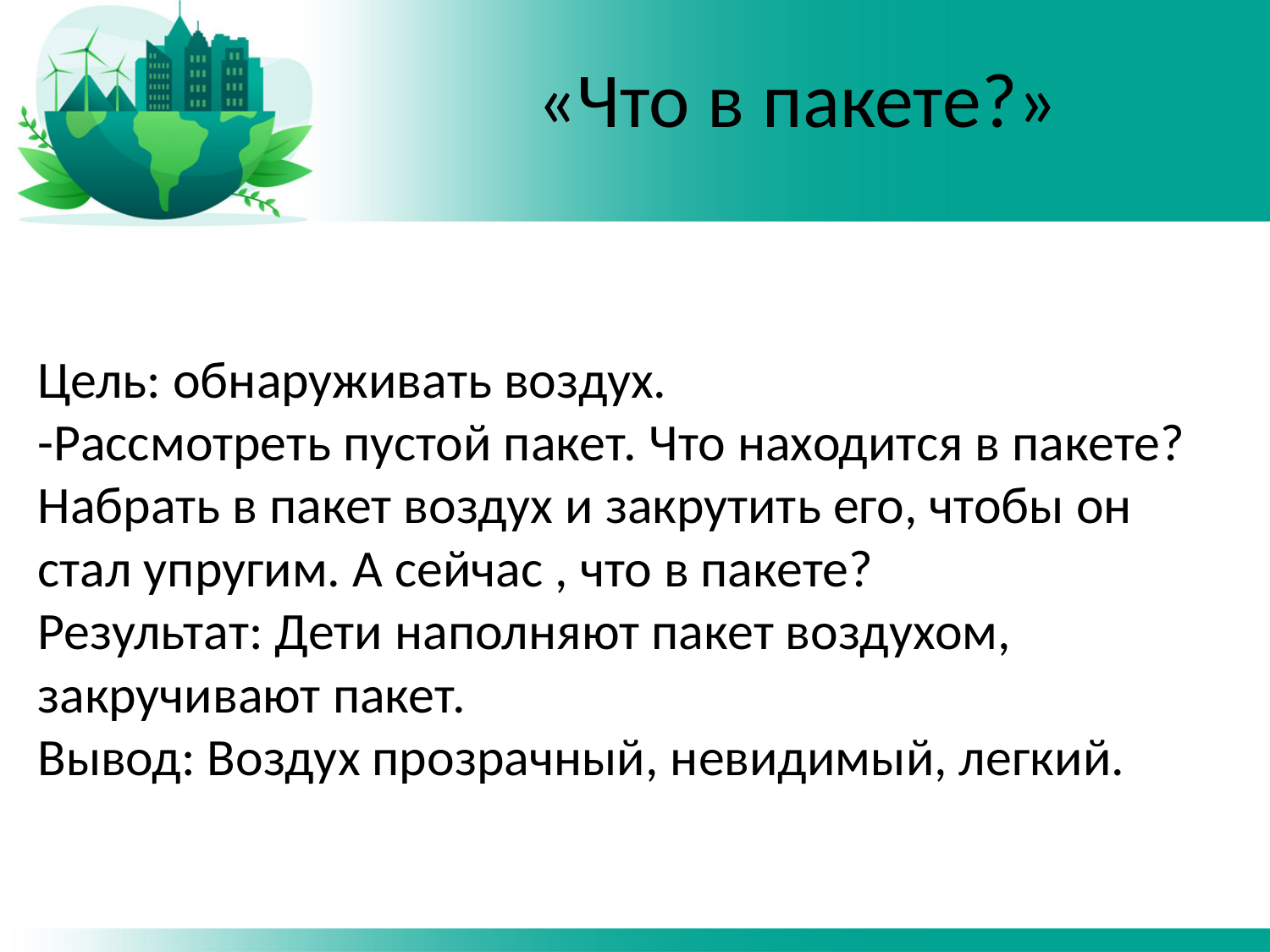

# «Что в пакете?»
Цель: обнаруживать воздух.
-Рассмотреть пустой пакет. Что находится в пакете? Набрать в пакет воздух и закрутить его, чтобы он стал упругим. А сейчас , что в пакете?
Результат: Дети наполняют пакет воздухом, закручивают пакет.
Вывод: Воздух прозрачный, невидимый, легкий.